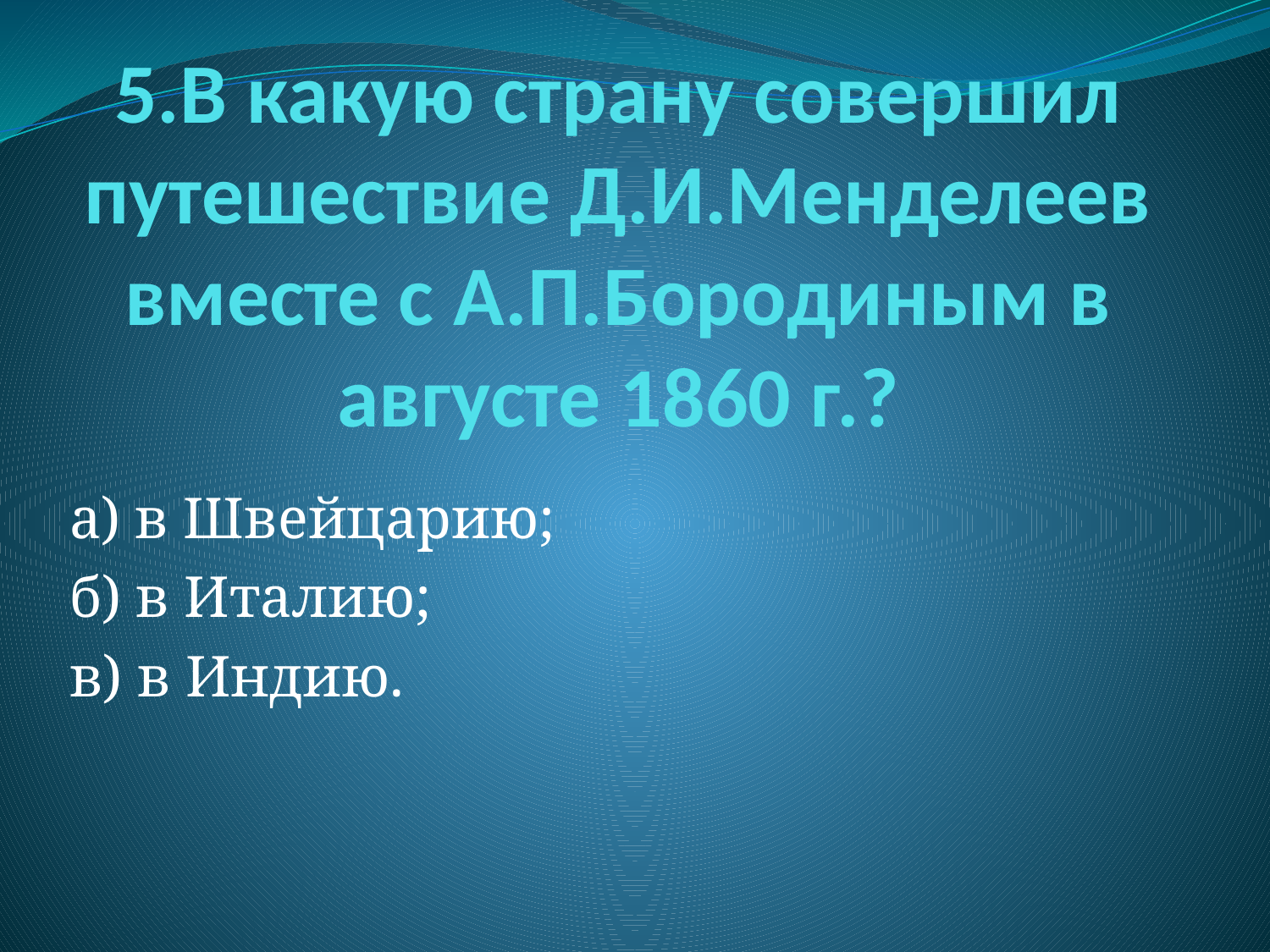

# 5.В какую страну совершил путешествие Д.И.Менделеев вместе с А.П.Бородиным в августе 1860 г.?
а) в Швейцарию;
б) в Италию;
в) в Индию.